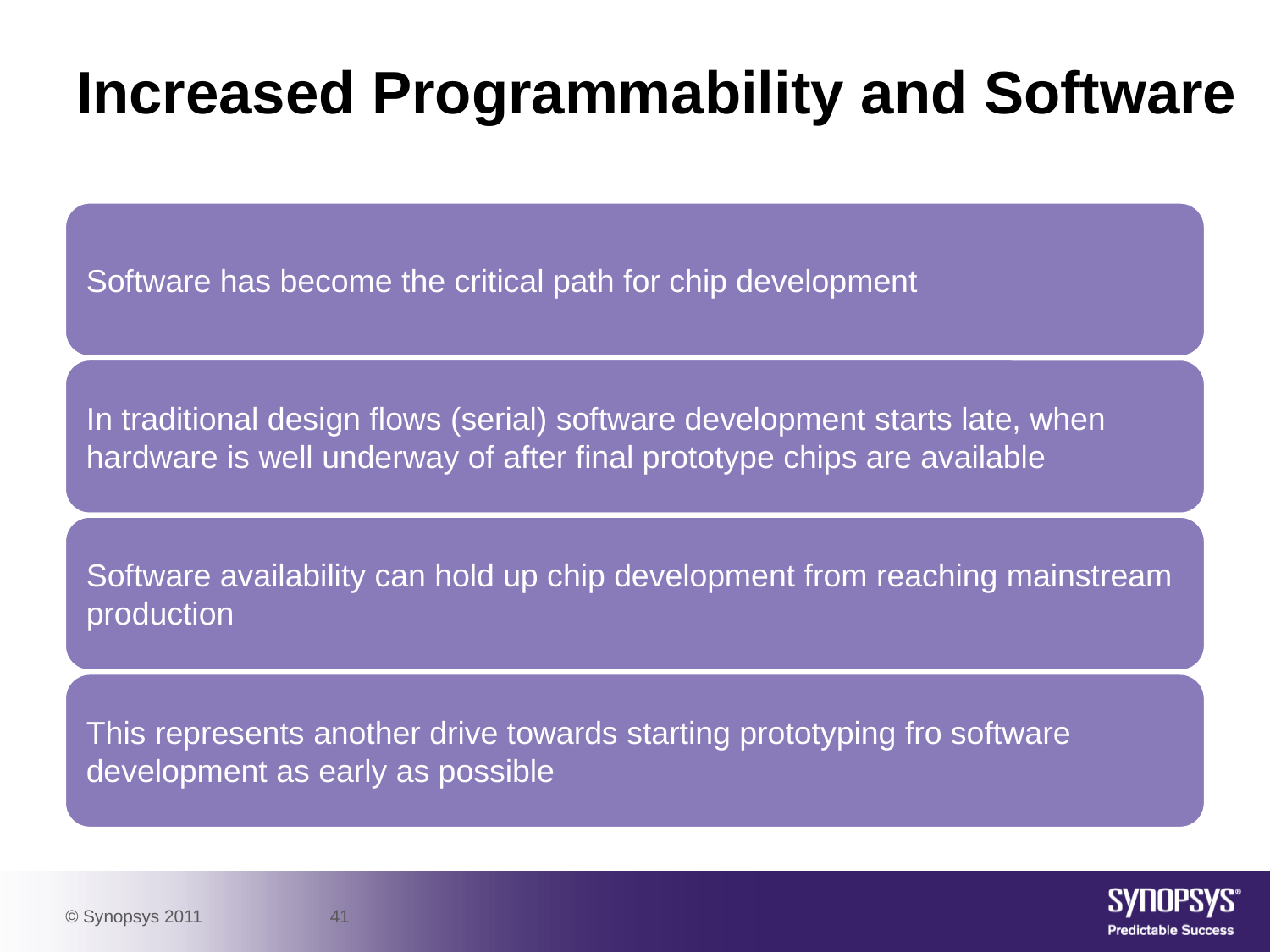

# Increased Programmability and Software
Software has become the critical path for chip development
In traditional design flows (serial) software development starts late, when hardware is well underway of after final prototype chips are available
Software availability can hold up chip development from reaching mainstream production
This represents another drive towards starting prototyping fro software development as early as possible